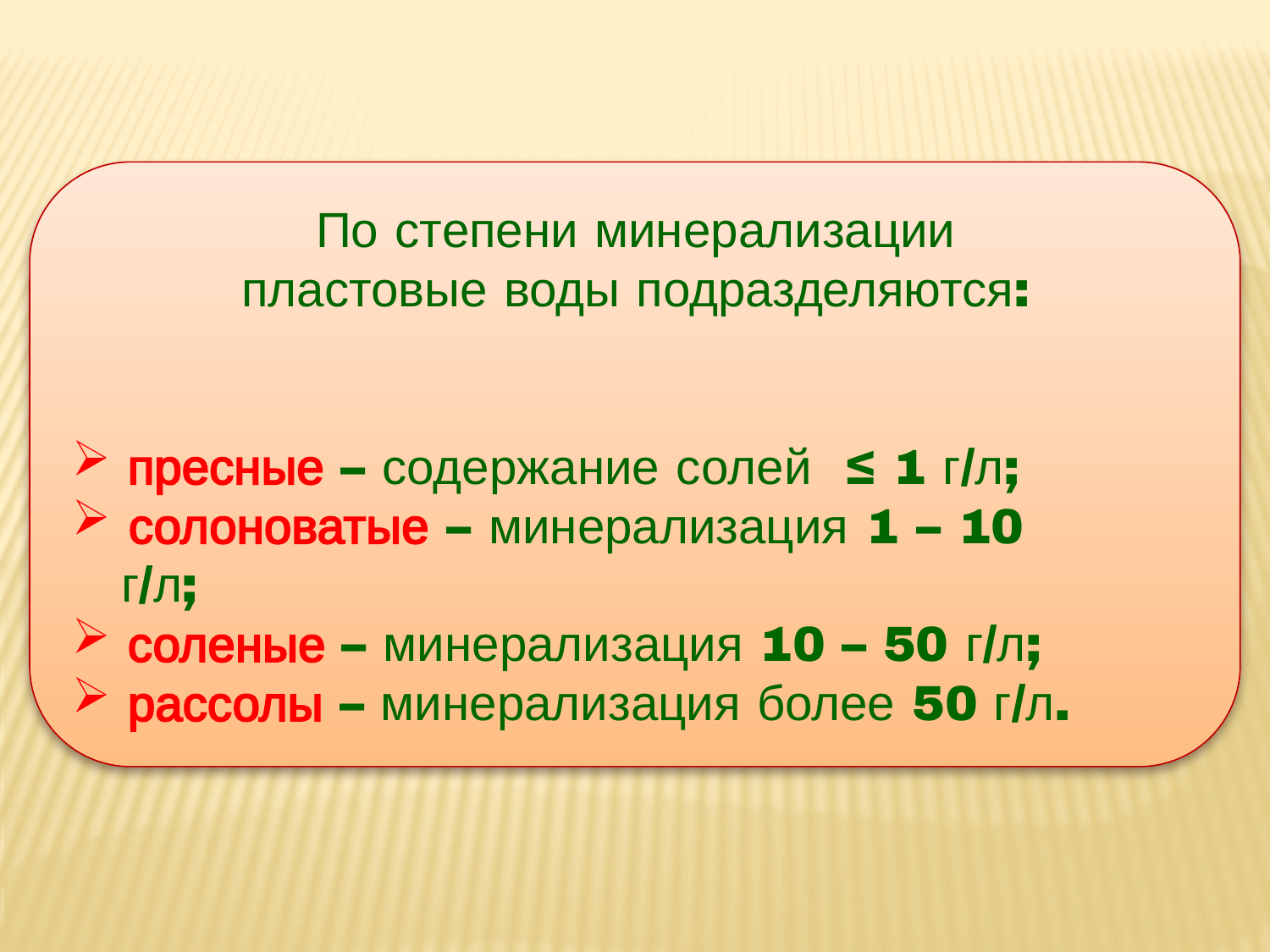

По степени минерализации
пластовые воды подразделяются:

 пресные – содержание солей  ≤ 1 г/л;
 солоноватые – минерализация 1 – 10              г/л;
 соленые – минерализация 10 – 50 г/л;
 рассолы – минерализация более 50 г/л.